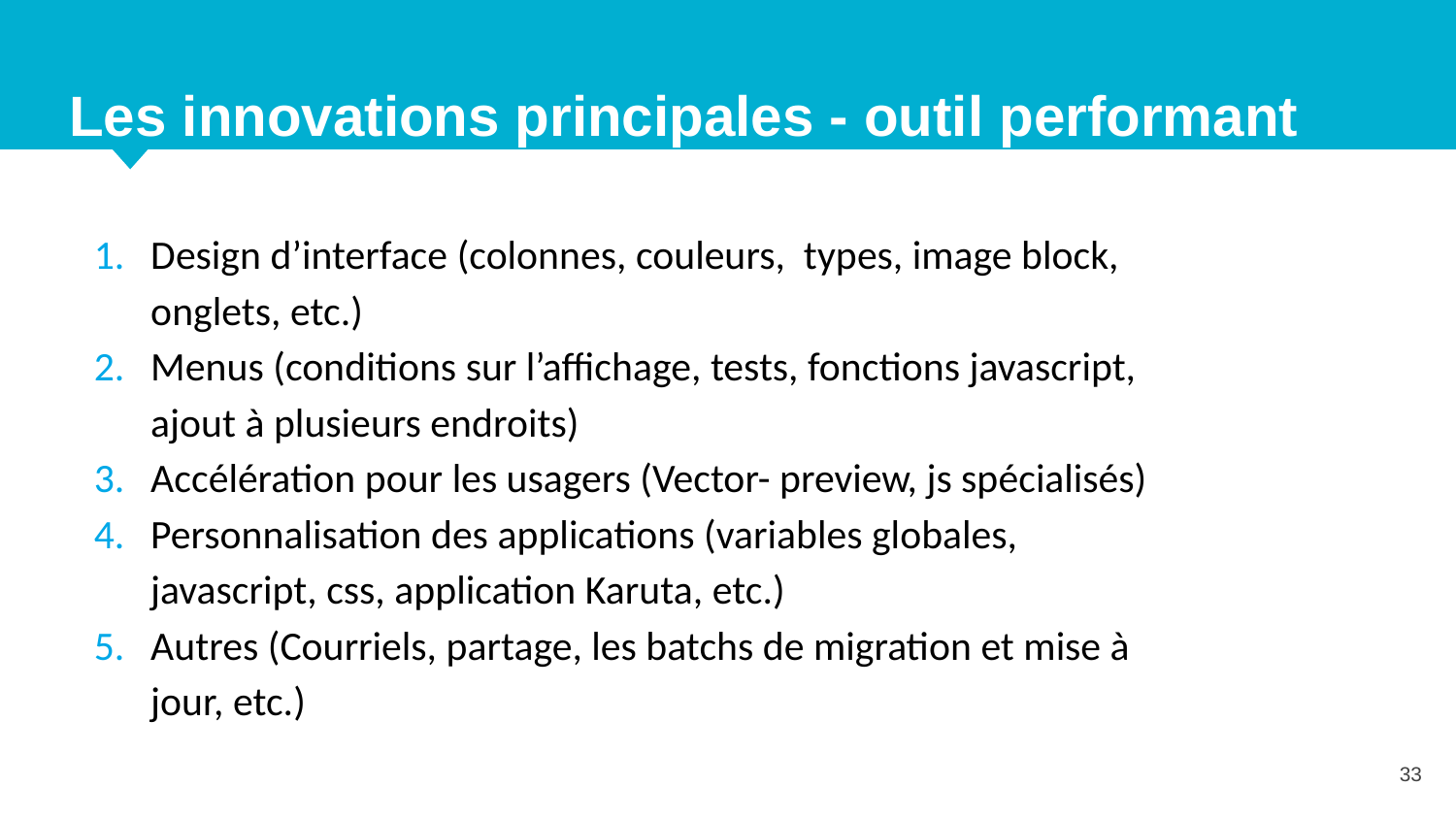

# Les innovations principales - outil performant
Design d’interface (colonnes, couleurs,  types, image block, onglets, etc.)
Menus (conditions sur l’affichage, tests, fonctions javascript, ajout à plusieurs endroits)
Accélération pour les usagers (Vector- preview, js spécialisés)
Personnalisation des applications (variables globales, javascript, css, application Karuta, etc.)
Autres (Courriels, partage, les batchs de migration et mise à jour, etc.)
33